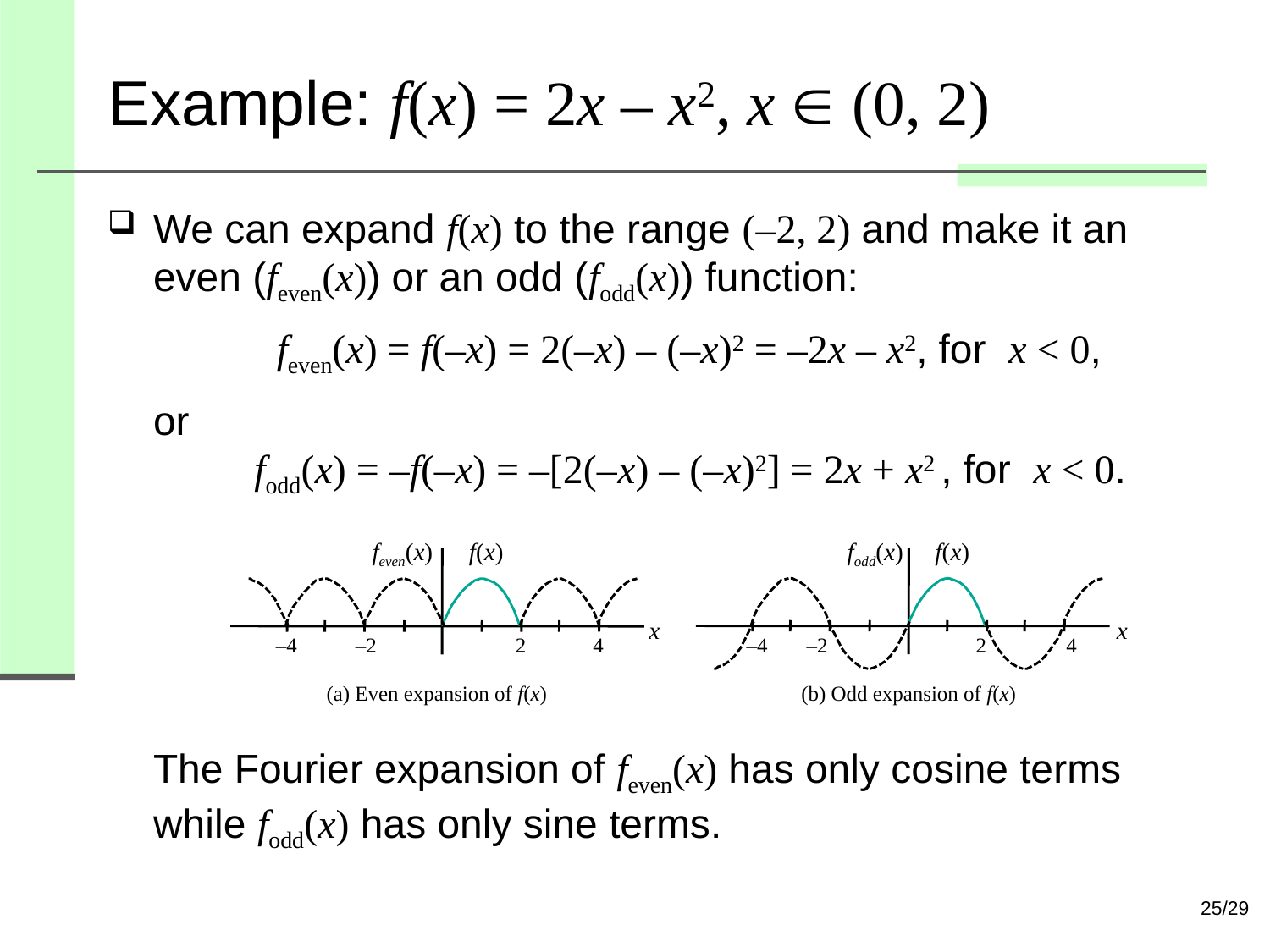

# Example: f(x) = 2x – x2, x ∈ (0, 2)
We can expand f(x) to the range (–2, 2) and make it an even (feven(x)) or an odd (fodd(x)) function:
           feven(x) = f(–x) = 2(–x) – (–x)2 = –2x – x2, for  x < 0,
or
         fodd(x) = –f(–x) = –[2(–x) – (–x)2] = 2x + x2 , for  x < 0.
The Fourier expansion of feven(x) has only cosine terms while fodd(x) has only sine terms.
feven(x)
f(x)
fodd(x)
f(x)

x
x

–4
–2
2
4
–4
–2
2
4
(a) Even expansion of f(x)
(b) Odd expansion of f(x)
25